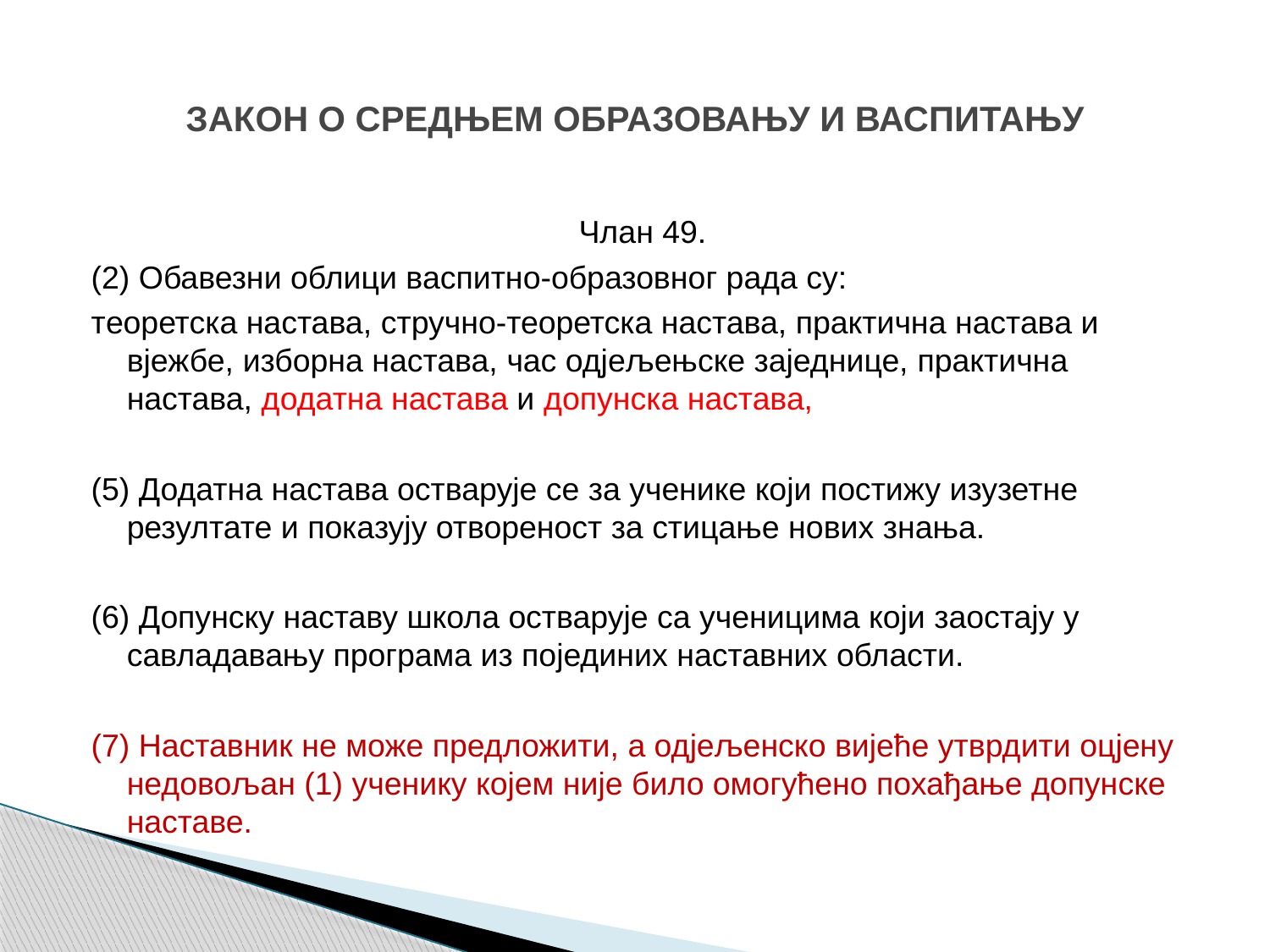

# ЗАКОН О СРЕДЊЕМ ОБРАЗОВАЊУ И ВАСПИТАЊУ
Члан 49.
(2) Обавезни облици васпитно-образовног рада су:
теоретска настава, стручно-теоретска настава, практична настава и вјежбе, изборна настава, час одјељењске заједнице, практична настава, додатна настава и допунска настава,

(5) Додатна настава остварује се за ученике који постижу изузетне резултате и показују отвореност за стицање нових знања.

(6) Допунску наставу школа остварује са ученицима који заостају у савладавању програма из појединих наставних области.

(7) Наставник не може предложити, а одјељенско вијеће утврдити оцјену недовољан (1) ученику којем није било омогућено похађање допунске наставе.